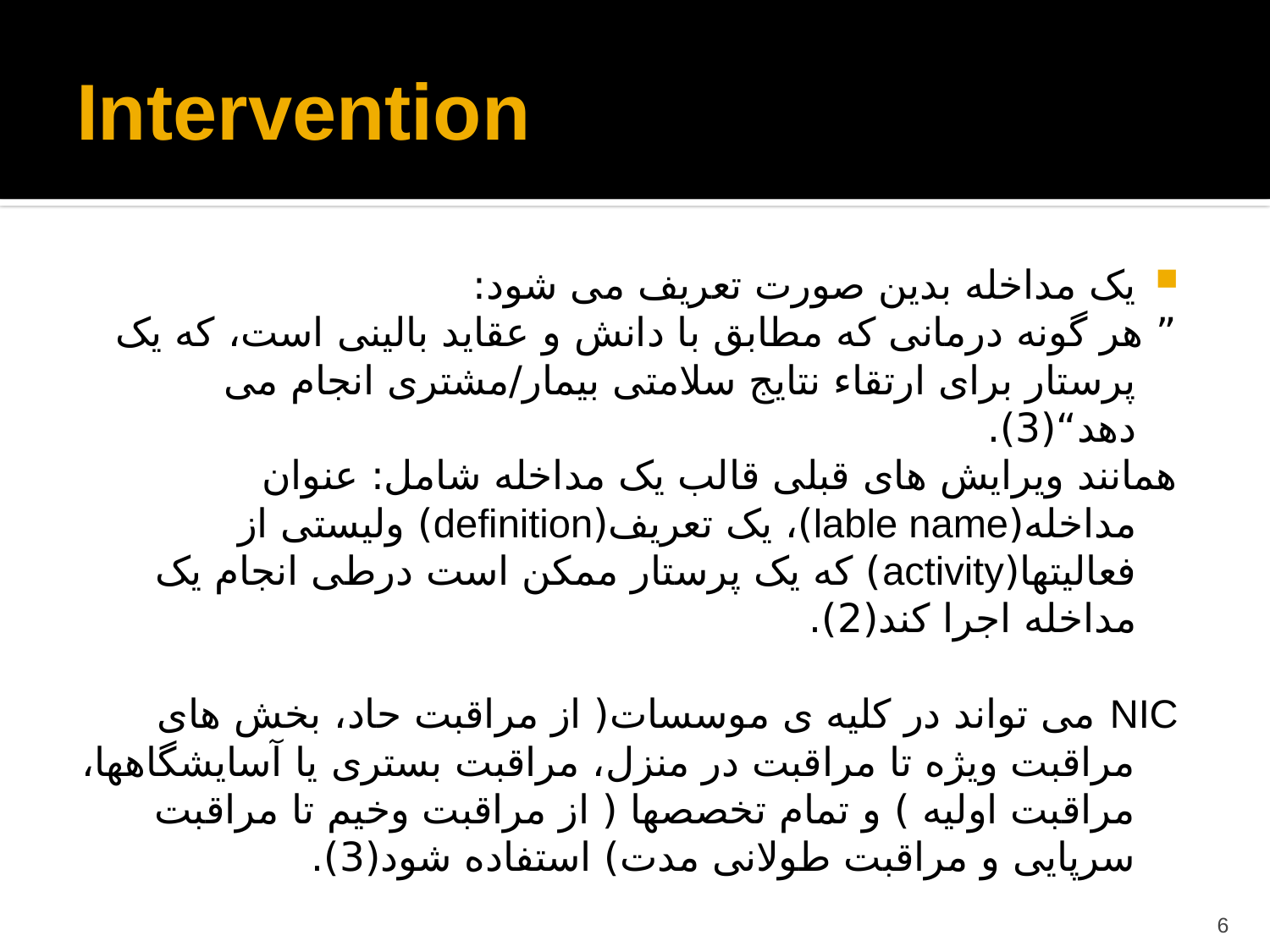

# Intervention
یک مداخله بدین صورت تعریف می شود:
” هر گونه درمانی که مطابق با دانش و عقاید بالینی است، که یک پرستار برای ارتقاء نتایج سلامتی بیمار/مشتری انجام می دهد“(3).
همانند ویرایش های قبلی قالب یک مداخله شامل: عنوان مداخله(lable name)، یک تعریف(definition) ولیستی از فعالیتها(activity) که یک پرستار ممکن است درطی انجام یک مداخله اجرا کند(2).

NIC می تواند در کلیه ی موسسات( از مراقبت حاد، بخش های مراقبت ویژه تا مراقبت در منزل، مراقبت بستری یا آسایشگاهها، مراقبت اولیه ) و تمام تخصصها ( از مراقبت وخیم تا مراقبت سرپایی و مراقبت طولانی مدت) استفاده شود(3).

6